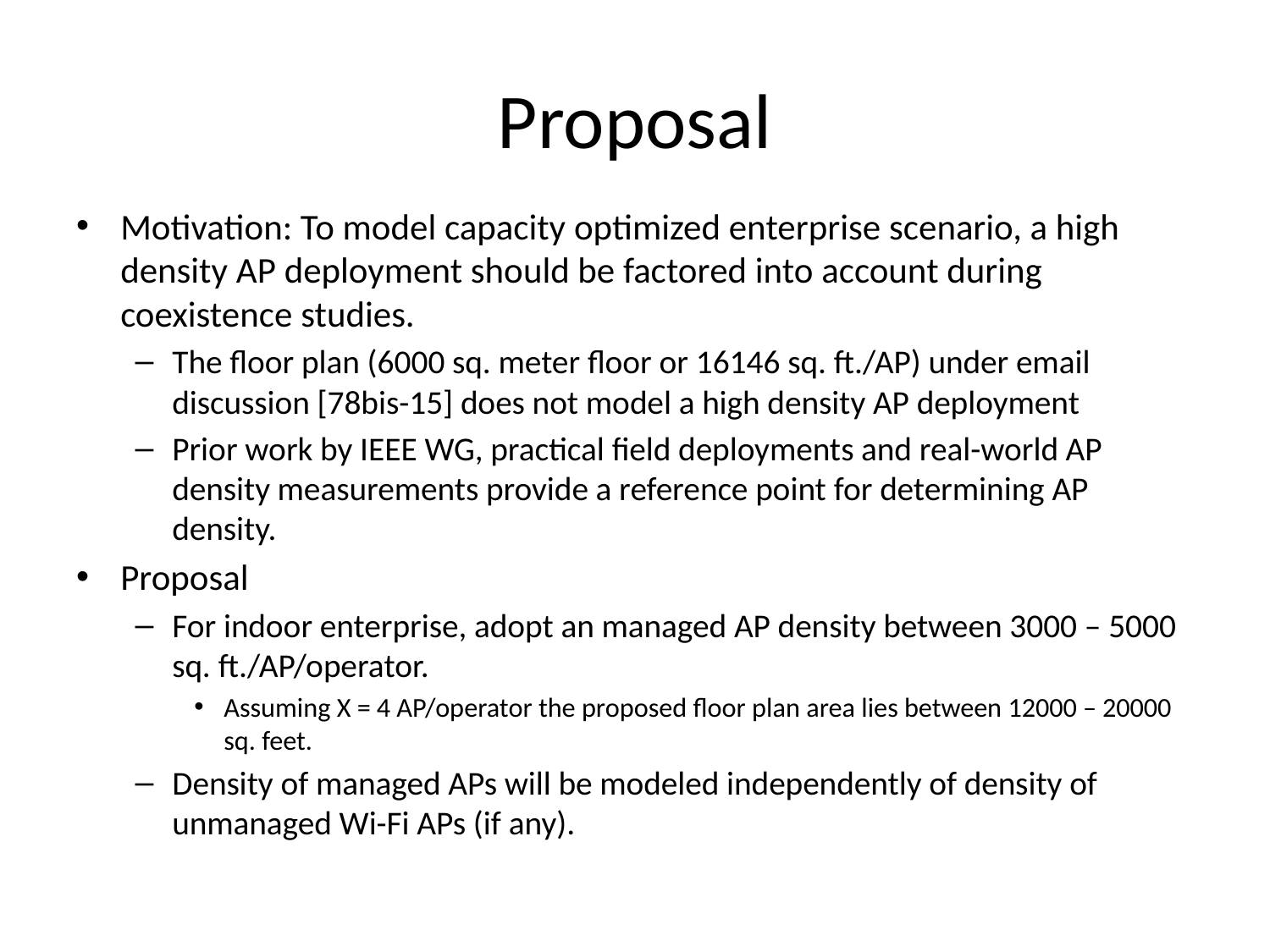

# Proposal
Motivation: To model capacity optimized enterprise scenario, a high density AP deployment should be factored into account during coexistence studies.
The floor plan (6000 sq. meter floor or 16146 sq. ft./AP) under email discussion [78bis-15] does not model a high density AP deployment
Prior work by IEEE WG, practical field deployments and real-world AP density measurements provide a reference point for determining AP density.
Proposal
For indoor enterprise, adopt an managed AP density between 3000 – 5000 sq. ft./AP/operator.
Assuming X = 4 AP/operator the proposed floor plan area lies between 12000 – 20000 sq. feet.
Density of managed APs will be modeled independently of density of unmanaged Wi-Fi APs (if any).